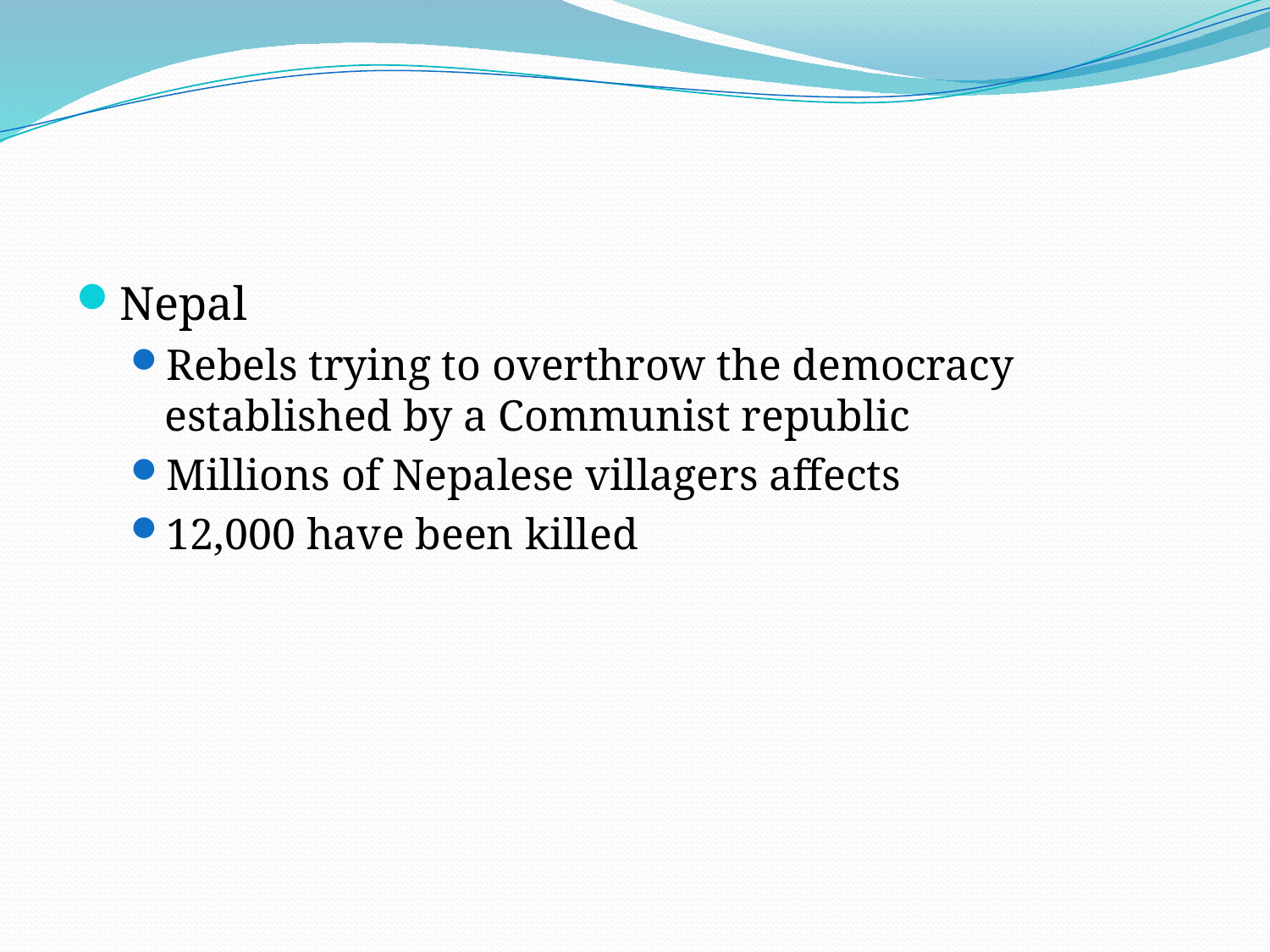

#
Nepal
Rebels trying to overthrow the democracy established by a Communist republic
Millions of Nepalese villagers affects
12,000 have been killed